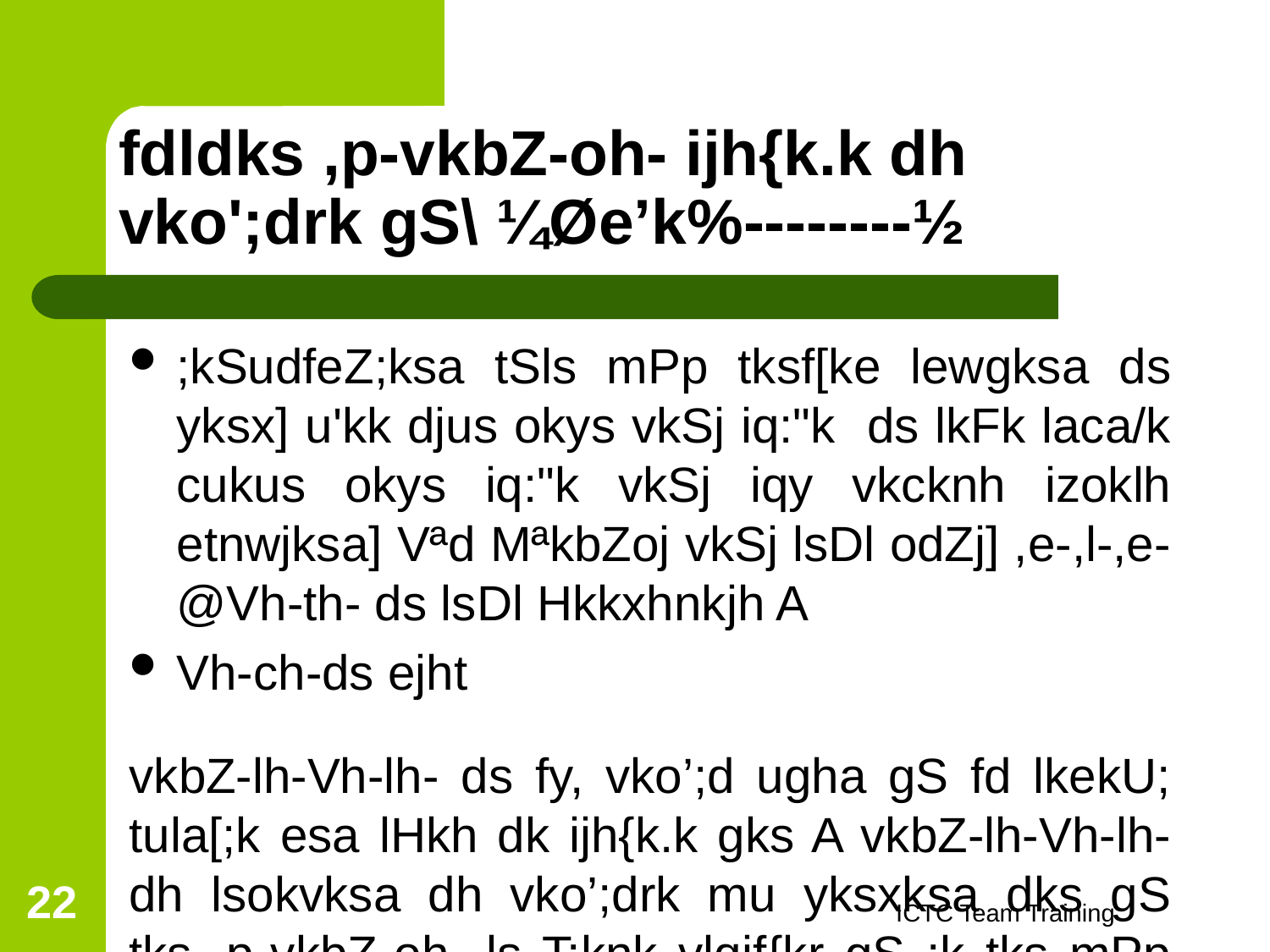

# fdldks ,p-vkbZ-oh- ijh{k.k dh vko';drk gS\ ¼Øe’k%--------½
;kSudfeZ;ksa tSls mPp tksf[ke lewgksa ds yksx] u'kk djus okys vkSj iq:"k  ds lkFk laca/k cukus okys iq:"k vkSj iqy vkcknh izoklh etnwjksa] Vªd MªkbZoj vkSj lsDl odZj] ,e-,l-,e-@Vh-th- ds lsDl Hkkxhnkjh A
Vh-ch-ds ejht

vkbZ-lh-Vh-lh- ds fy, vko’;d ugha gS fd lkekU; tula[;k esa lHkh dk ijh{k.k gks A vkbZ-lh-Vh-lh- dh lsokvksa dh vko’;drk mu yksxksa dks gS tks ,p-vkbZ-oh- ls T;knk vlqjf{kr gS ;k tks mPp tksf[ke O;ogkj esa layXu gSa A
22
ICTC Team Training